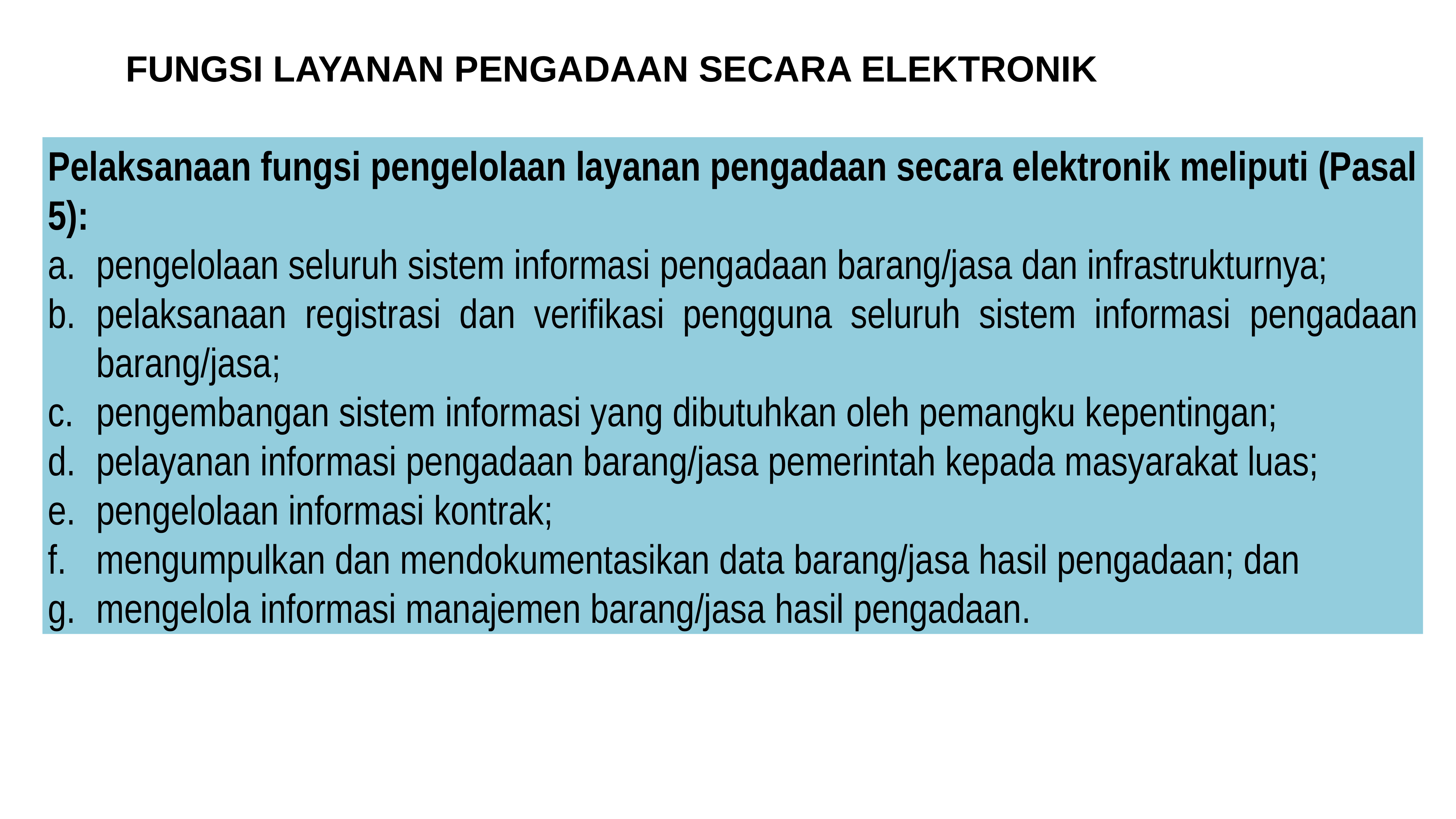

FUNGSI LAYANAN PENGADAAN SECARA ELEKTRONIK
Pelaksanaan fungsi pengelolaan layanan pengadaan secara elektronik meliputi (Pasal 5):
pengelolaan seluruh sistem informasi pengadaan barang/jasa dan infrastrukturnya;
pelaksanaan registrasi dan verifikasi pengguna seluruh sistem informasi pengadaan barang/jasa;
pengembangan sistem informasi yang dibutuhkan oleh pemangku kepentingan;
pelayanan informasi pengadaan barang/jasa pemerintah kepada masyarakat luas;
pengelolaan informasi kontrak;
mengumpulkan dan mendokumentasikan data barang/jasa hasil pengadaan; dan
mengelola informasi manajemen barang/jasa hasil pengadaan.